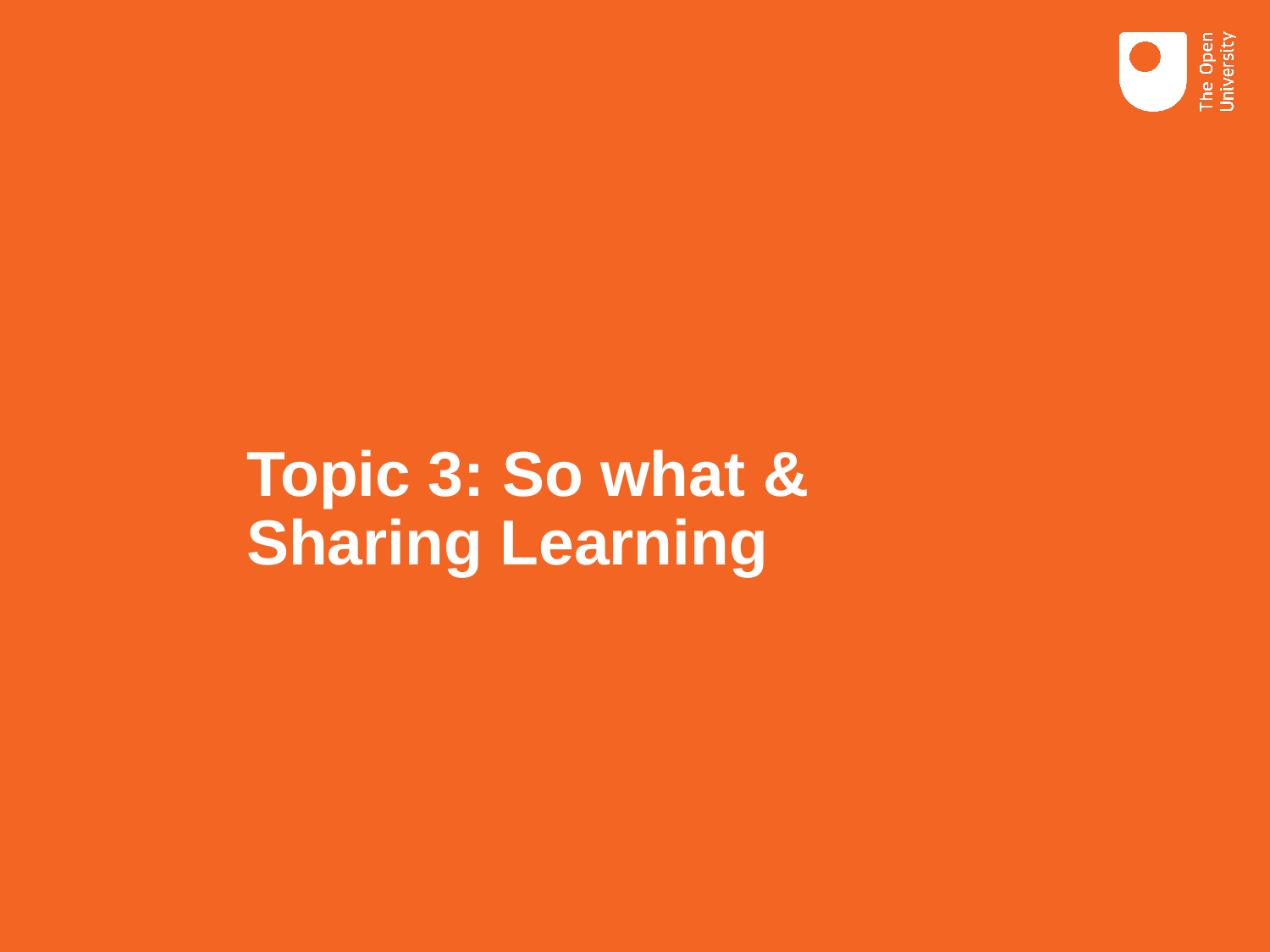

# Topic 3: So what & Sharing Learning